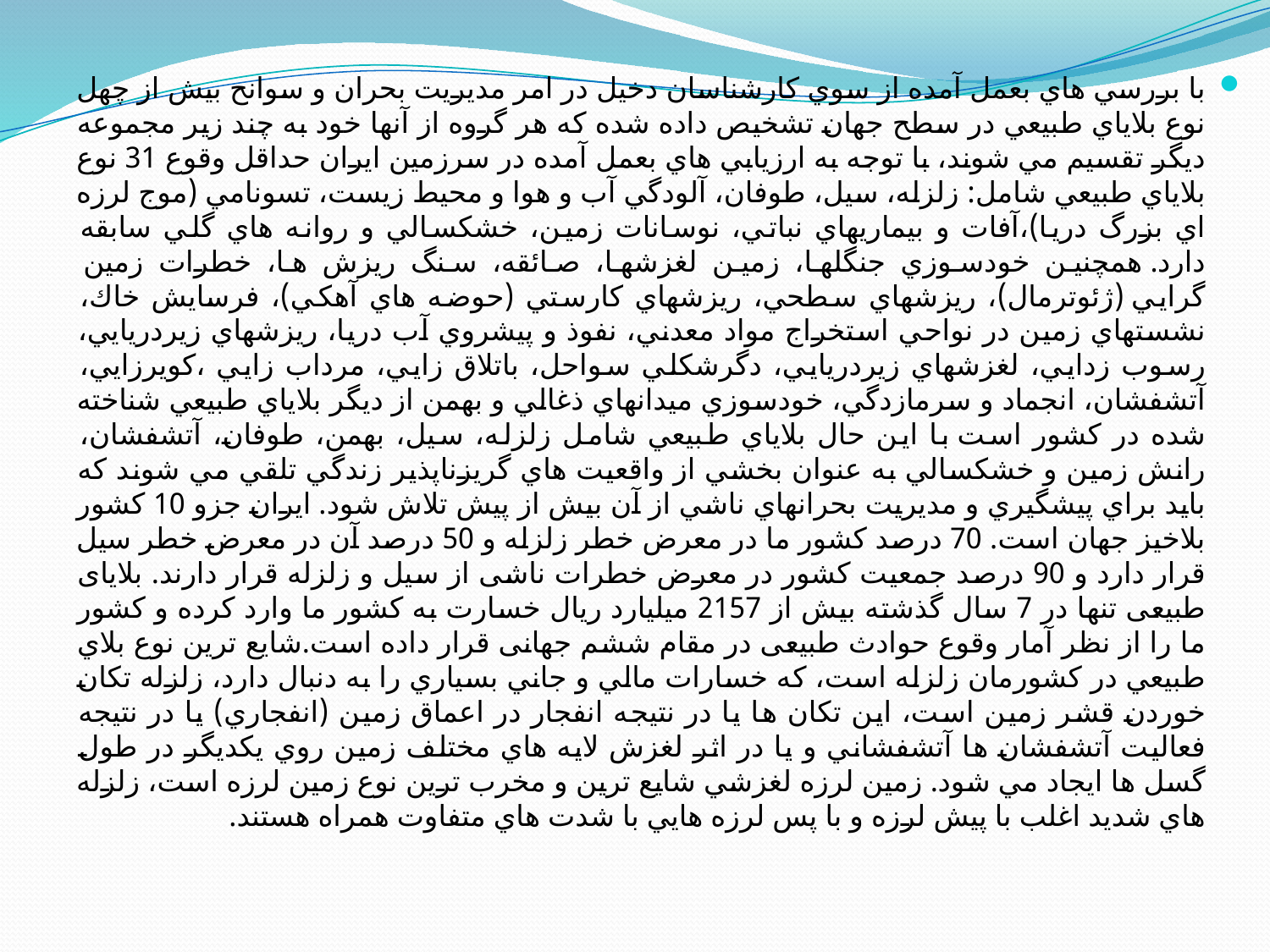

با بررسي هاي بعمل آمده از سوي كارشناسان دخيل در امر مديريت بحران و سوانح بيش از چهل نوع بلاياي طبيعي در سطح جهان تشخيص داده شده كه هر گروه از آنها خود به چند زير مجموعه ديگر تقسيم مي شوند، با توجه به ارزيابي هاي بعمل آمده در سرزمين ايران حداقل وقوع 31 نوع بلاياي طبيعي شامل: زلزله، سيل، طوفان، آلودگي آب و هوا و محيط زيست، تسونامي (موج لرزه اي بزرگ دريا)،آفات و بيماريهاي نباتي، نوسانات زمين، خشكسالي و روانه هاي گلي سابقه دارد. همچنين خودسوزي جنگلها، زمين لغزشها، صائقه، سنگ ريزش ها، خطرات زمين گرايي (ژئوترمال)، ريزشهاي سطحي، ريزشهاي كارستي (حوضه هاي آهكي)، فرسايش خاك، نشستهاي زمين در نواحي استخراج مواد معدني، نفوذ و پيشروي آب دريا، ريزشهاي زيردريايي، رسوب زدايي، لغزشهاي زيردريايي، دگرشكلي سواحل، باتلاق زايي، مرداب زايي ،كويرزايي، آتشفشان، انجماد و سرمازدگي، خودسوزي ميدانهاي ذغالي و بهمن از ديگر بلاياي طبيعي شناخته شده در كشور است با اين حال بلاياي طبيعي شامل زلزله، سيل، بهمن، طوفان، آتشفشان، رانش زمين و خشكسالي به عنوان بخشي از واقعيت هاي گريزناپذير زندگي تلقي مي شوند كه بايد براي پيشگيري و مديريت بحرانهاي ناشي از آن بيش از پيش تلاش شود. ایران جزو 10 کشور بلاخیز جهان است. 70 درصد کشور ما در معرض خطر زلزله و 50 درصد آن در معرض خطر سیل قرار دارد و 90 درصد جمعیت کشور در معرض خطرات ناشی از سیل و زلزله قرار دارند. بلایای طبیعی تنها در 7 سال گذشته بیش از 2157 میلیارد ریال خسارت به کشور ما وارد کرده و کشور ما را از نظر آمار وقوع حوادث طبیعی در مقام ششم جهانی قرار داده است.شايع ترين نوع بلاي طبيعي در كشورمان زلزله است، كه خسارات مالي و جاني بسياري را به دنبال دارد، زلزله تكان خوردن قشر زمين است، اين تكان ها يا در نتيجه انفجار در اعماق زمين (انفجاري) يا در نتيجه فعاليت آتشفشان ها آتشفشاني و يا در اثر لغزش لايه هاي مختلف زمين روي يكديگر در طول گسل ها ايجاد مي شود. زمين لرزه لغزشي شايع ترين و مخرب ترين نوع زمين لرزه است، زلزله هاي شديد اغلب با پيش لرزه و با پس لرزه هايي با شدت هاي متفاوت همراه هستند.